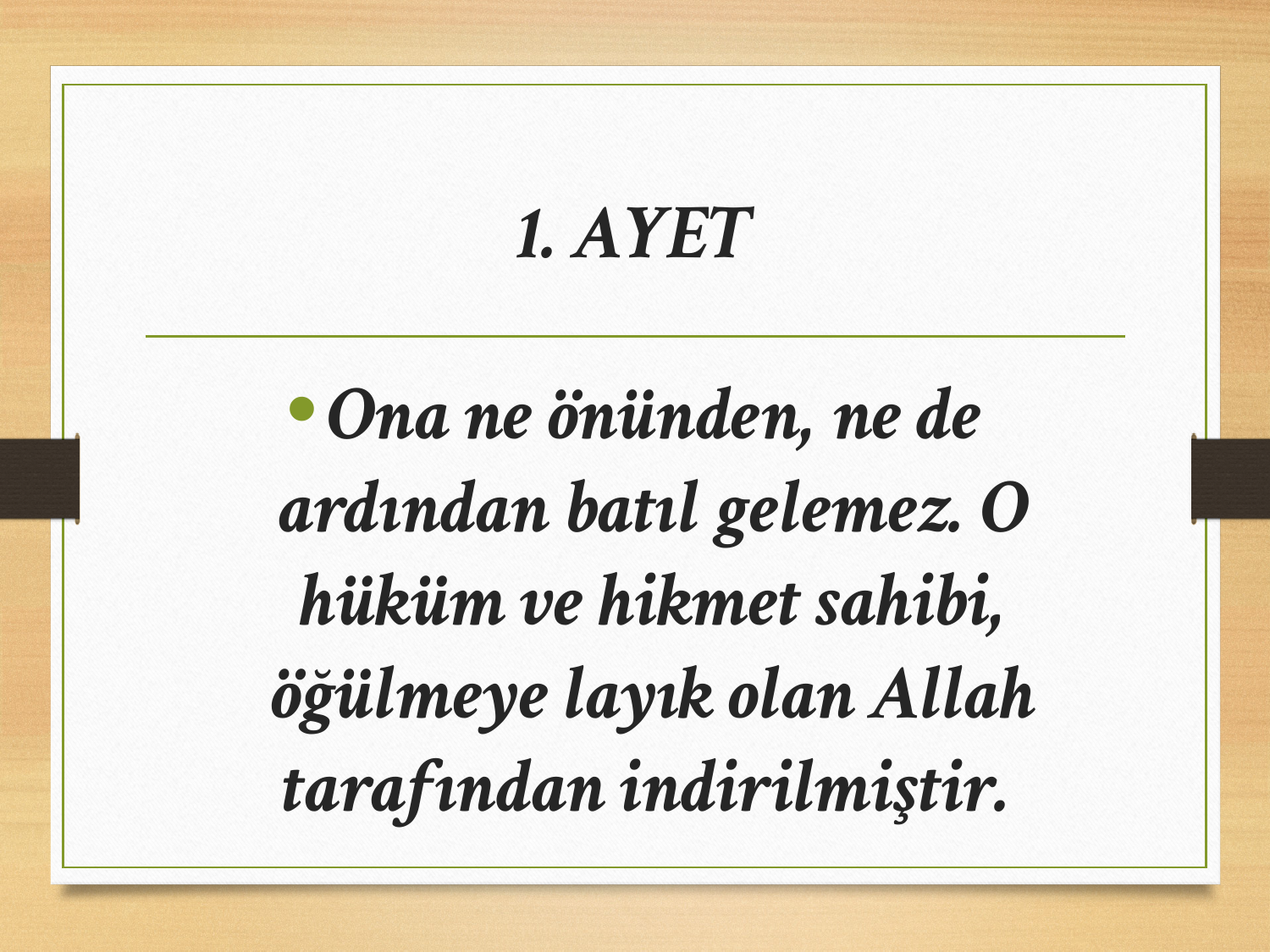

# 1. AYET
Ona ne önünden, ne de ardından batıl gelemez. O hüküm ve hikmet sahibi, öğülmeye layık olan Allah tarafından indirilmiştir.